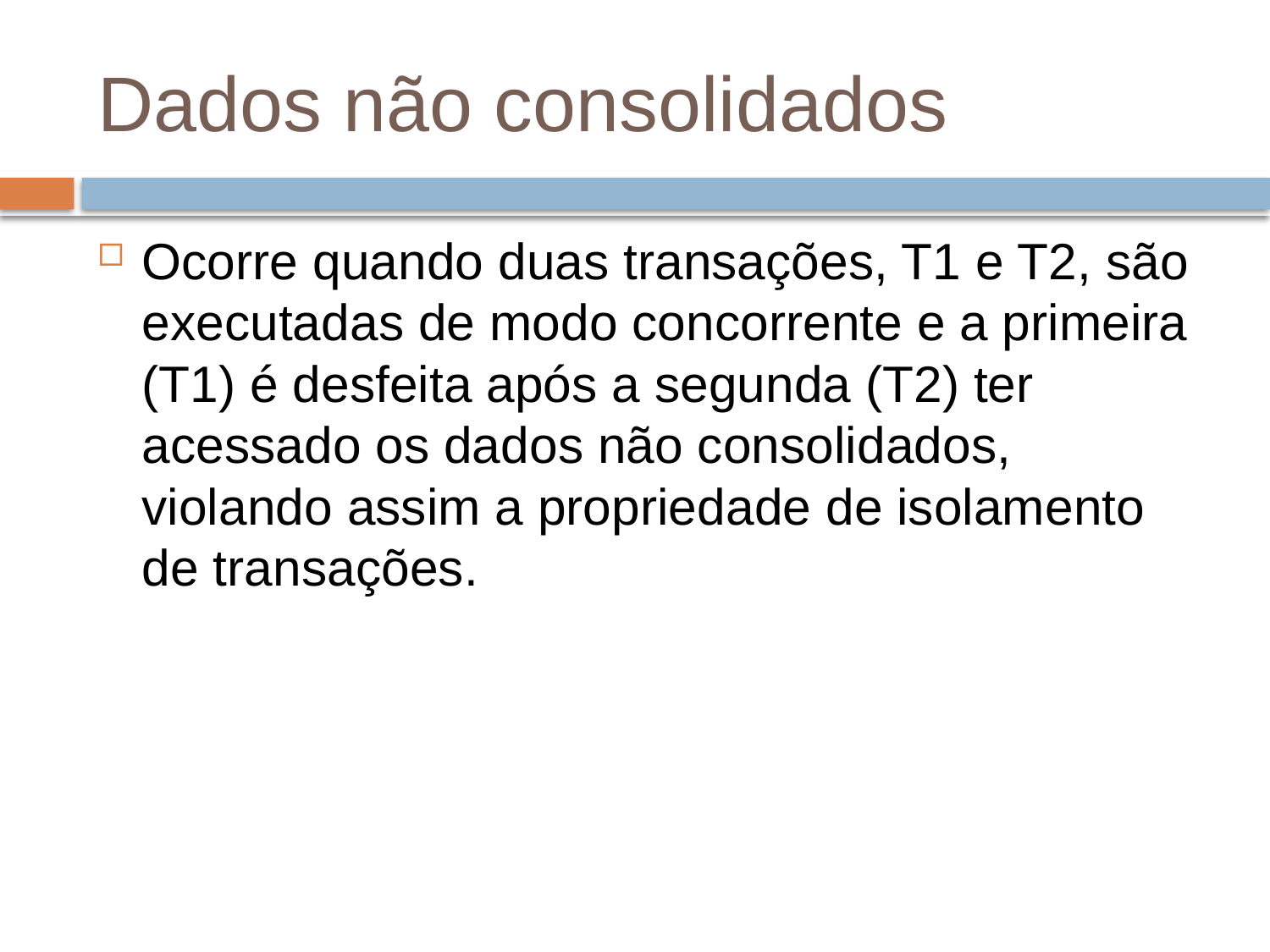

# Dados não consolidados
Ocorre quando duas transações, T1 e T2, são executadas de modo concorrente e a primeira (T1) é desfeita após a segunda (T2) ter acessado os dados não consolidados, violando assim a propriedade de isolamento de transações.